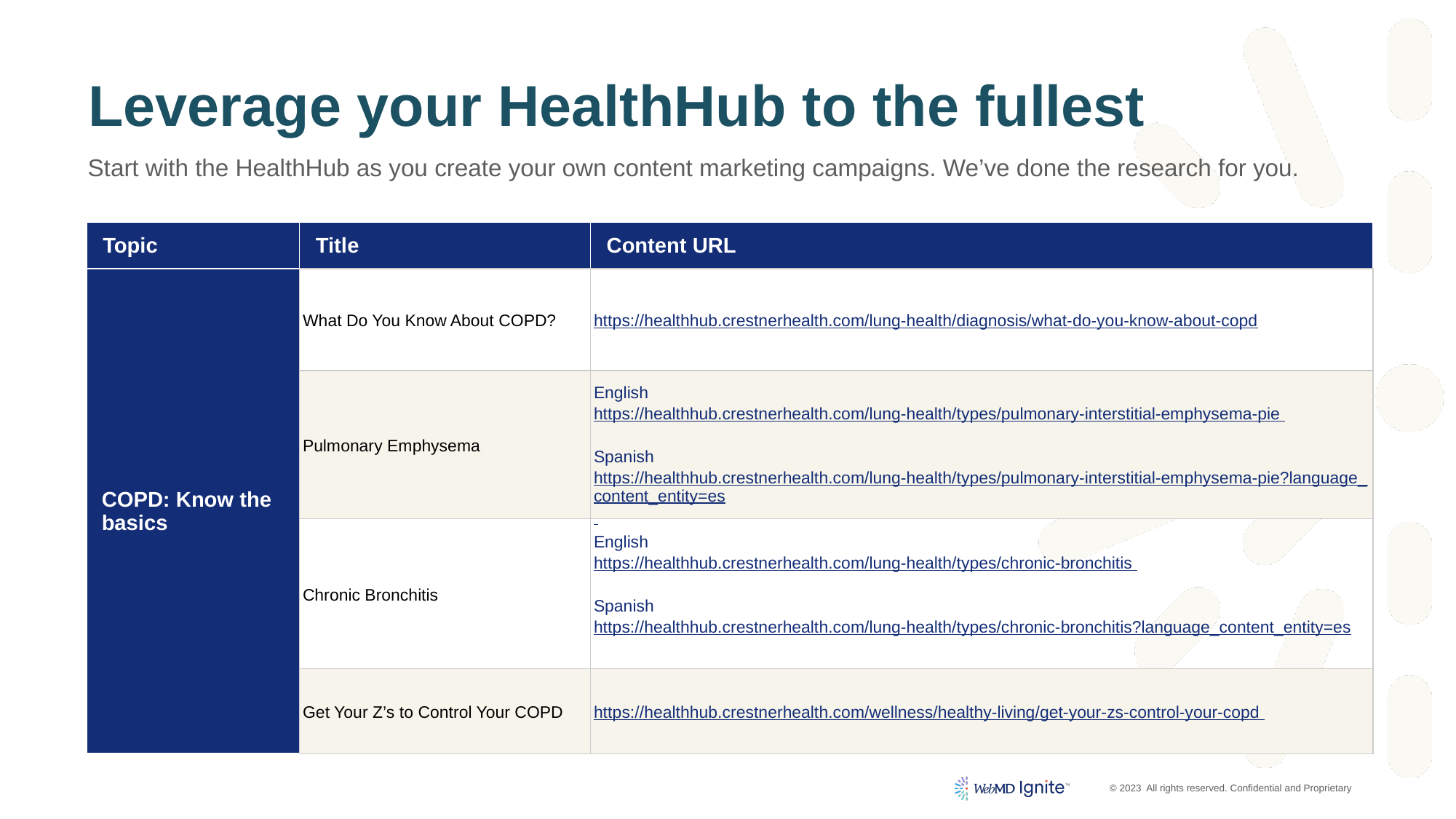

# Leverage your HealthHub to the fullest
Start with the HealthHub as you create your own content marketing campaigns. We’ve done the research for you.
| Topic | Title | Content URL |
| --- | --- | --- |
| COPD: Know the basics | What Do You Know About COPD? | https://healthhub.crestnerhealth.com/lung-health/diagnosis/what-do-you-know-about-copd |
|  | Pulmonary Emphysema | English https://healthhub.crestnerhealth.com/lung-health/types/pulmonary-interstitial-emphysema-pie Spanish https://healthhub.crestnerhealth.com/lung-health/types/pulmonary-interstitial-emphysema-pie?language\_content\_entity=es |
|  | Chronic Bronchitis | English https://healthhub.crestnerhealth.com/lung-health/types/chronic-bronchitis Spanish https://healthhub.crestnerhealth.com/lung-health/types/chronic-bronchitis?language\_content\_entity=es |
|  | Get Your Z’s to Control Your COPD | https://healthhub.crestnerhealth.com/wellness/healthy-living/get-your-zs-control-your-copd |